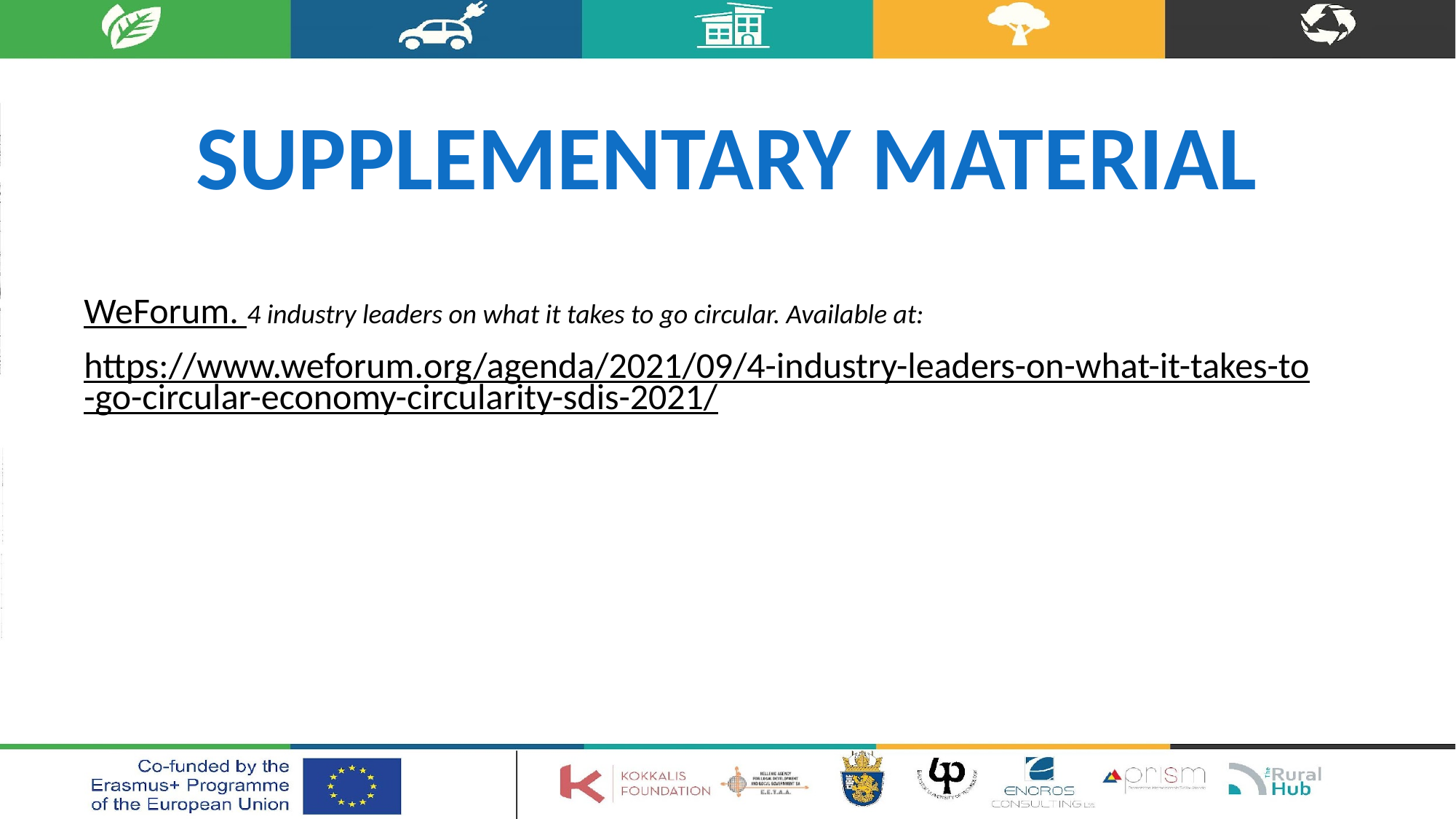

# Supplementary Material
WeForum. 4 industry leaders on what it takes to go circular. Available at:
https://www.weforum.org/agenda/2021/09/4-industry-leaders-on-what-it-takes-to-go-circular-economy-circularity-sdis-2021/